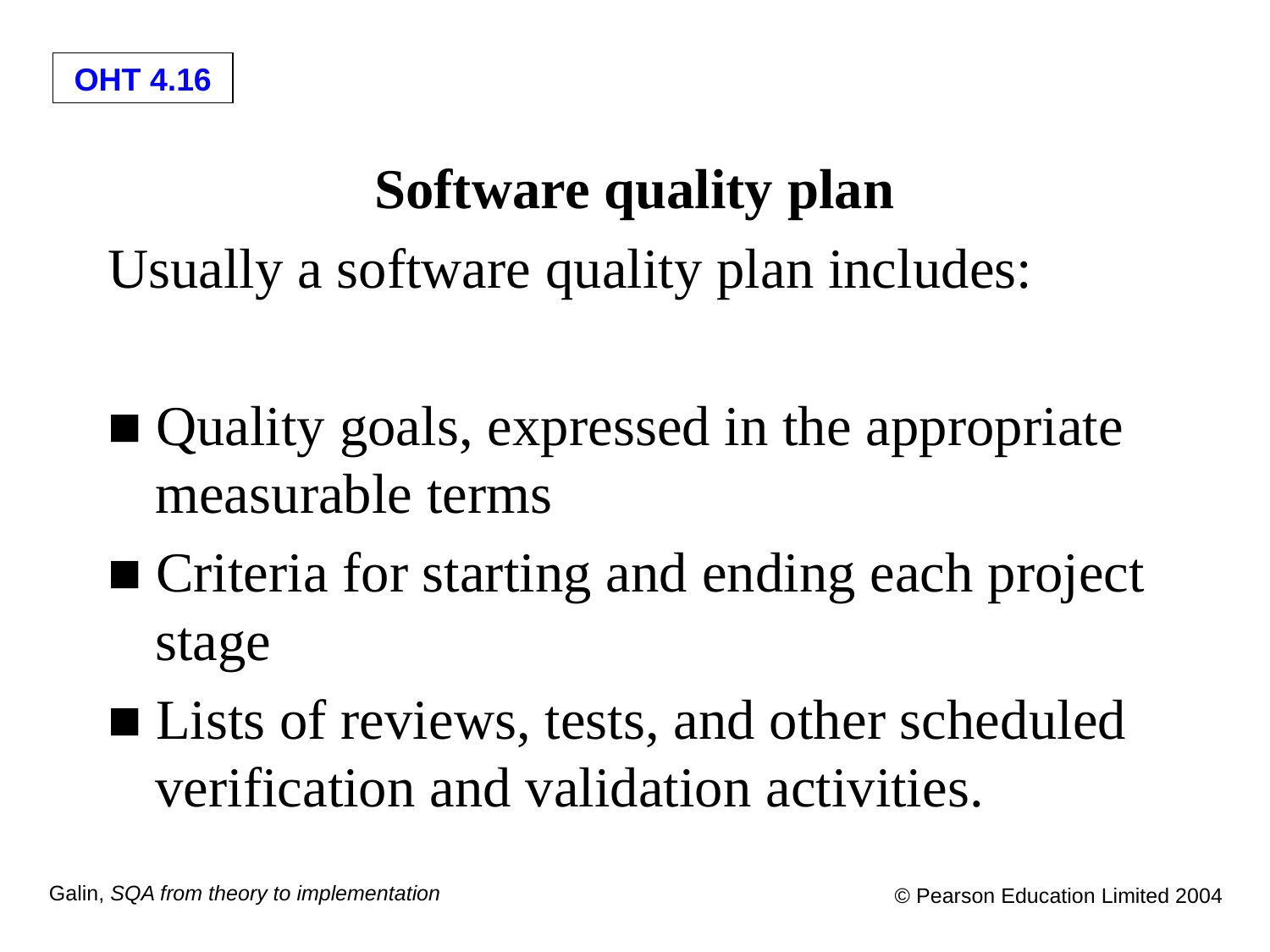

Software quality plan
Usually a software quality plan includes:

■ Quality goals, expressed in the appropriate measurable terms
■ Criteria for starting and ending each project stage
■ Lists of reviews, tests, and other scheduled verification and validation activities.